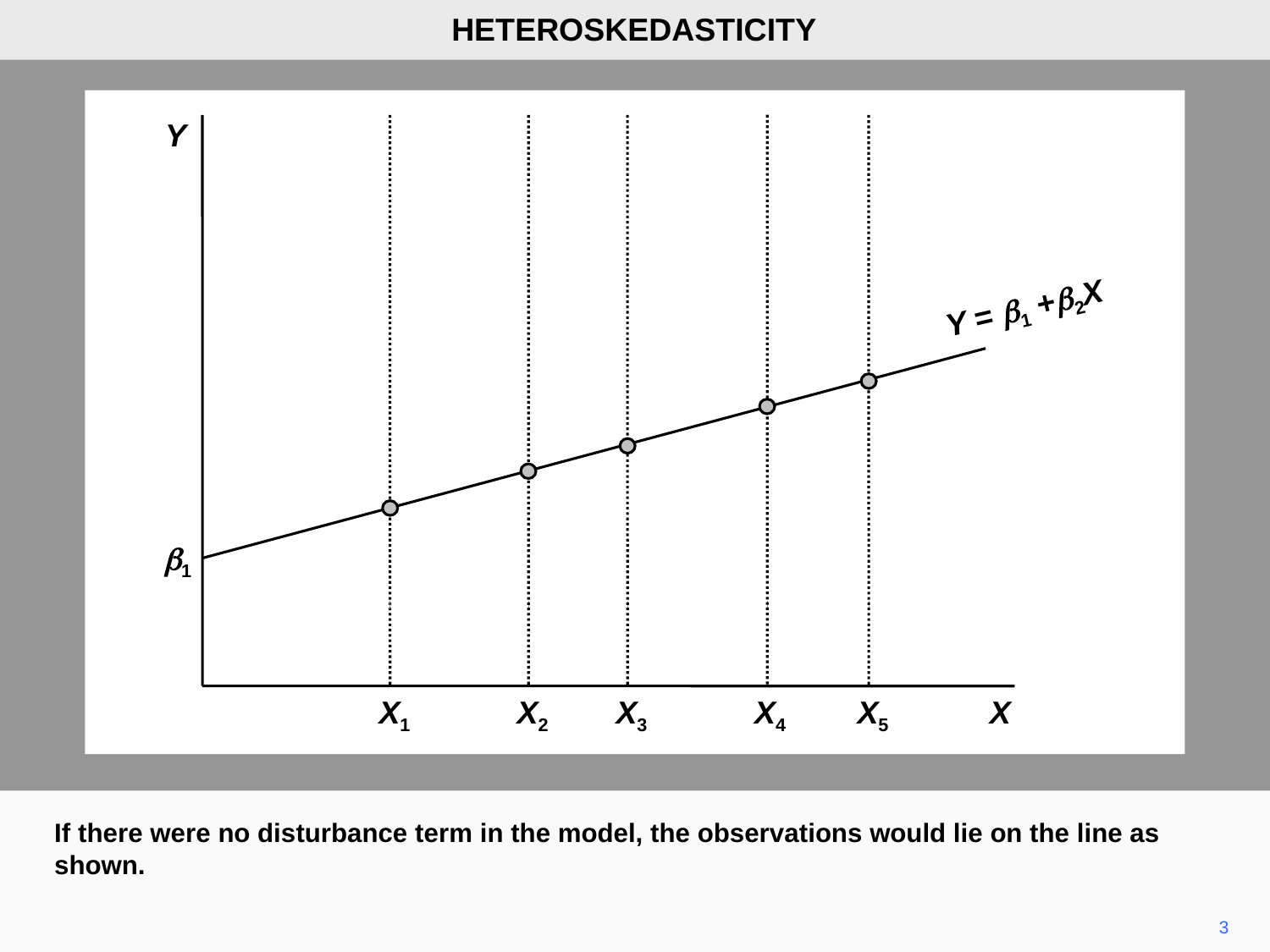

HETEROSKEDASTICITY

Y

Y = β1 +β2X

β1

X1
X2
X3
X4
X5
X

If there were no disturbance term in the model, the observations would lie on the line as shown.
3